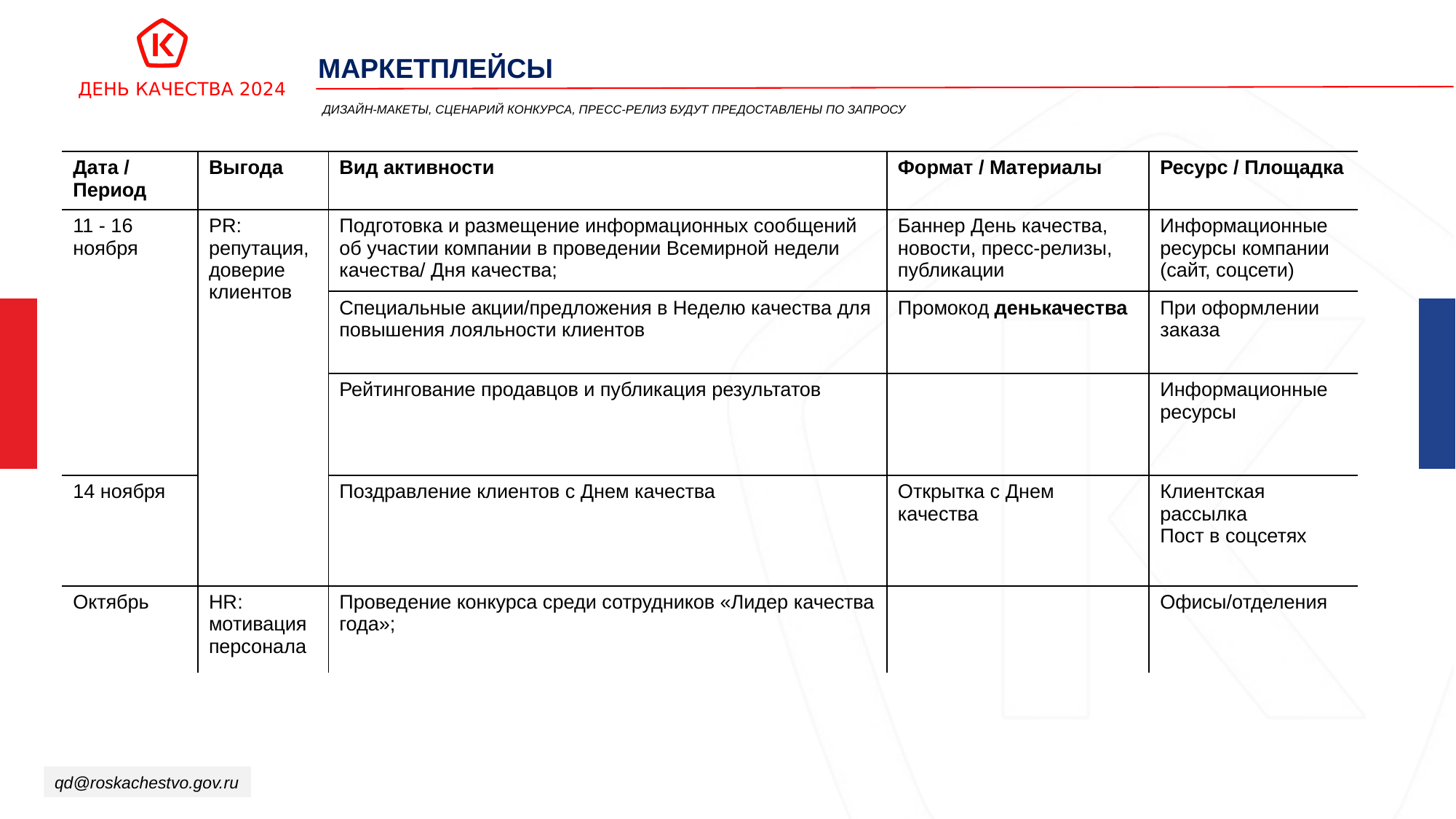

МАРКЕТПЛЕЙСЫ
| Дата / Период | Выгода | Вид активности | Формат / Материалы | Ресурс / Площадка |
| --- | --- | --- | --- | --- |
| 11 - 16 ноября | PR: репутация, доверие клиентов | Подготовка и размещение информационных сообщений об участии компании в проведении Всемирной недели качества/ Дня качества; | Баннер День качества, новости, пресс-релизы, публикации | Информационные ресурсы компании (сайт, соцсети) |
|  |  | Специальные акции/предложения в Неделю качества для повышения лояльности клиентов | Промокод денькачества | При оформлении заказа |
| 9 ноября |  | Рейтингование продавцов и публикация результатов |  | Информационные ресурсы |
| 14 ноября |  | Поздравление клиентов с Днем качества | Открытка с Днем качества | Клиентская рассылка Пост в соцсетях |
| Октябрь | HR: мотивация персонала | Проведение конкурса среди сотрудников «Лидер качества года»; |  | Офисы/отделения |